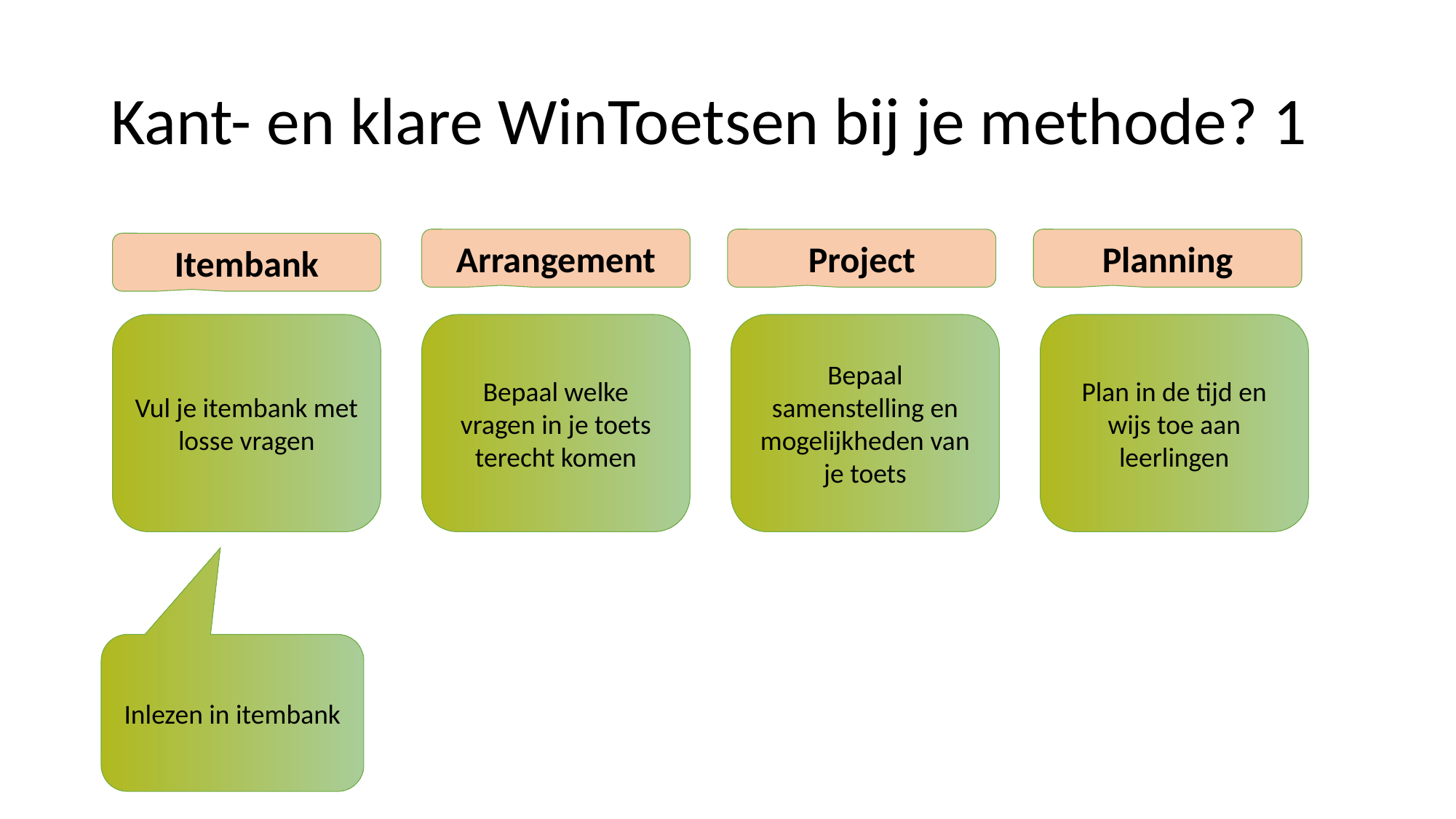

# Kant- en klare WinToetsen bij je methode? 1
Planning
Arrangement
Project
Itembank
Vul je itembank met losse vragen
Bepaal welke vragen in je toets terecht komen
Bepaal samenstelling en mogelijkheden van je toets
Plan in de tijd en wijs toe aan leerlingen
Inlezen in itembank